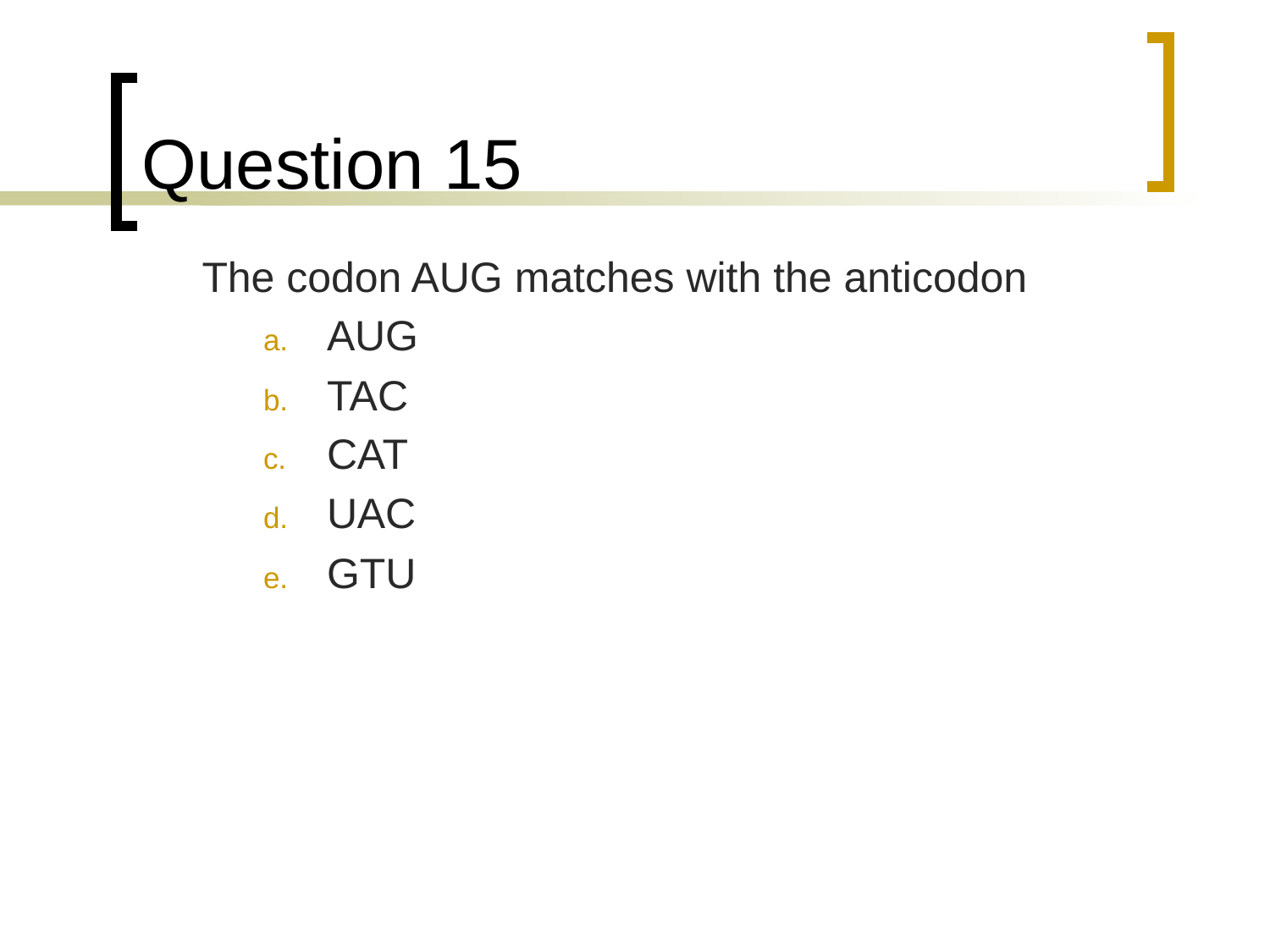

# Question 15
	The codon AUG matches with the anticodon
AUG
TAC
CAT
UAC
GTU